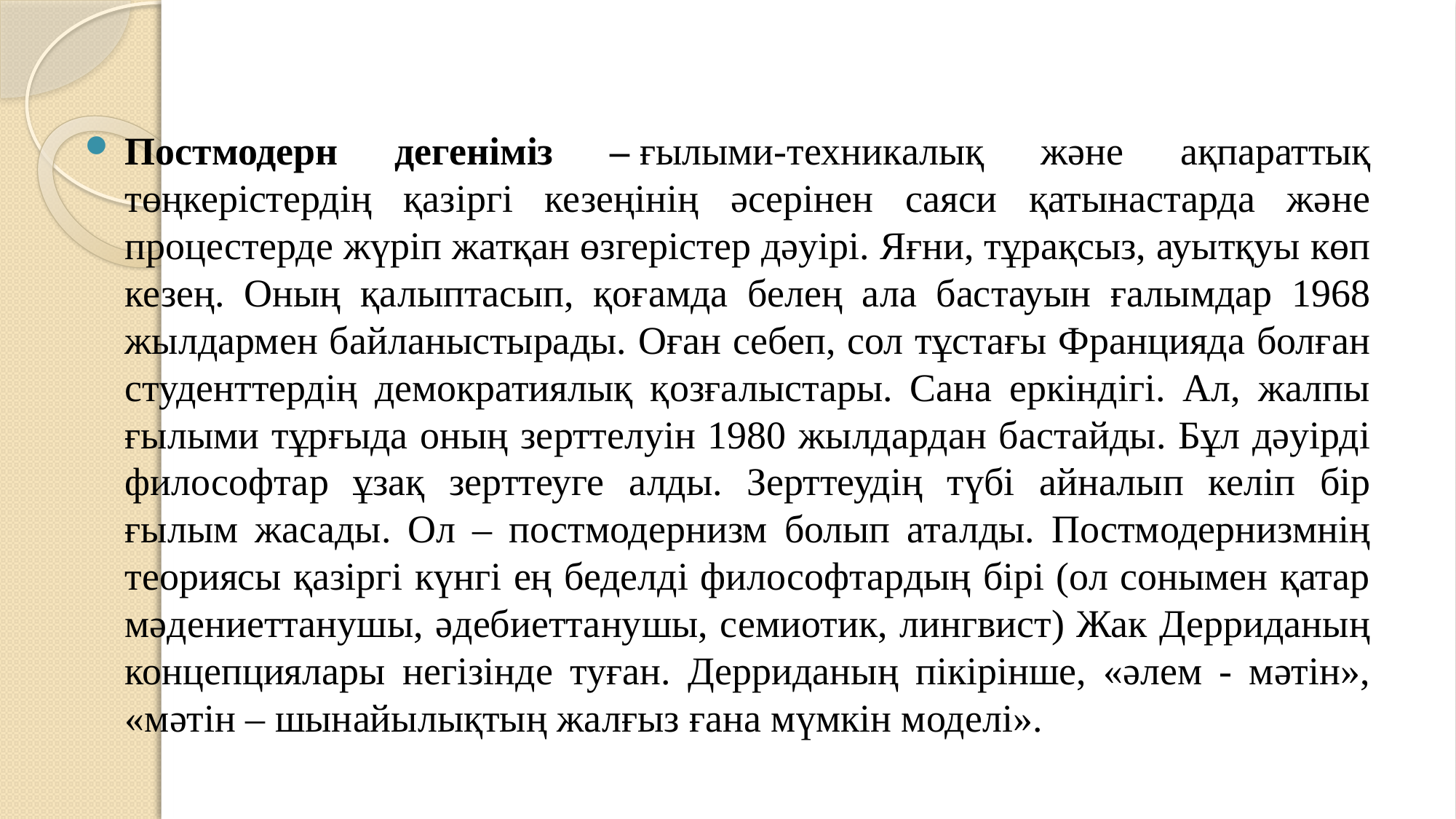

Постмодерн дегеніміз – ғылыми-техникалық және ақпараттық төңкерістердің қазіргі кезеңінің әсерінен саяси қатынастарда және процестерде жүріп жатқан өзгерістер дәуірі. Яғни, тұрақсыз, ауытқуы көп кезең. Оның қалыптасып, қоғамда белең ала бастауын ғалымдар 1968 жылдармен байланыстырады. Оған себеп, сол тұстағы Францияда болған студенттердің демократиялық қозғалыстары. Сана еркіндігі. Ал, жалпы ғылыми тұрғыда оның зерттелуін 1980 жылдардан бастайды. Бұл дәуірді философтар ұзақ зерттеуге алды. Зерттеудің түбі айналып келіп бір ғылым жасады. Ол – постмодернизм болып аталды. Постмодернизмнің теориясы қазіргі күнгі ең беделді философтардың бірі (ол сонымен қатар мәдениеттанушы, әдебиеттанушы, семиотик, лингвист) Жак Дерриданың концепциялары негізінде туған. Дерриданың пікірінше, «әлем - мәтін», «мәтін – шынайылықтың жалғыз ғана мүмкін моделі».